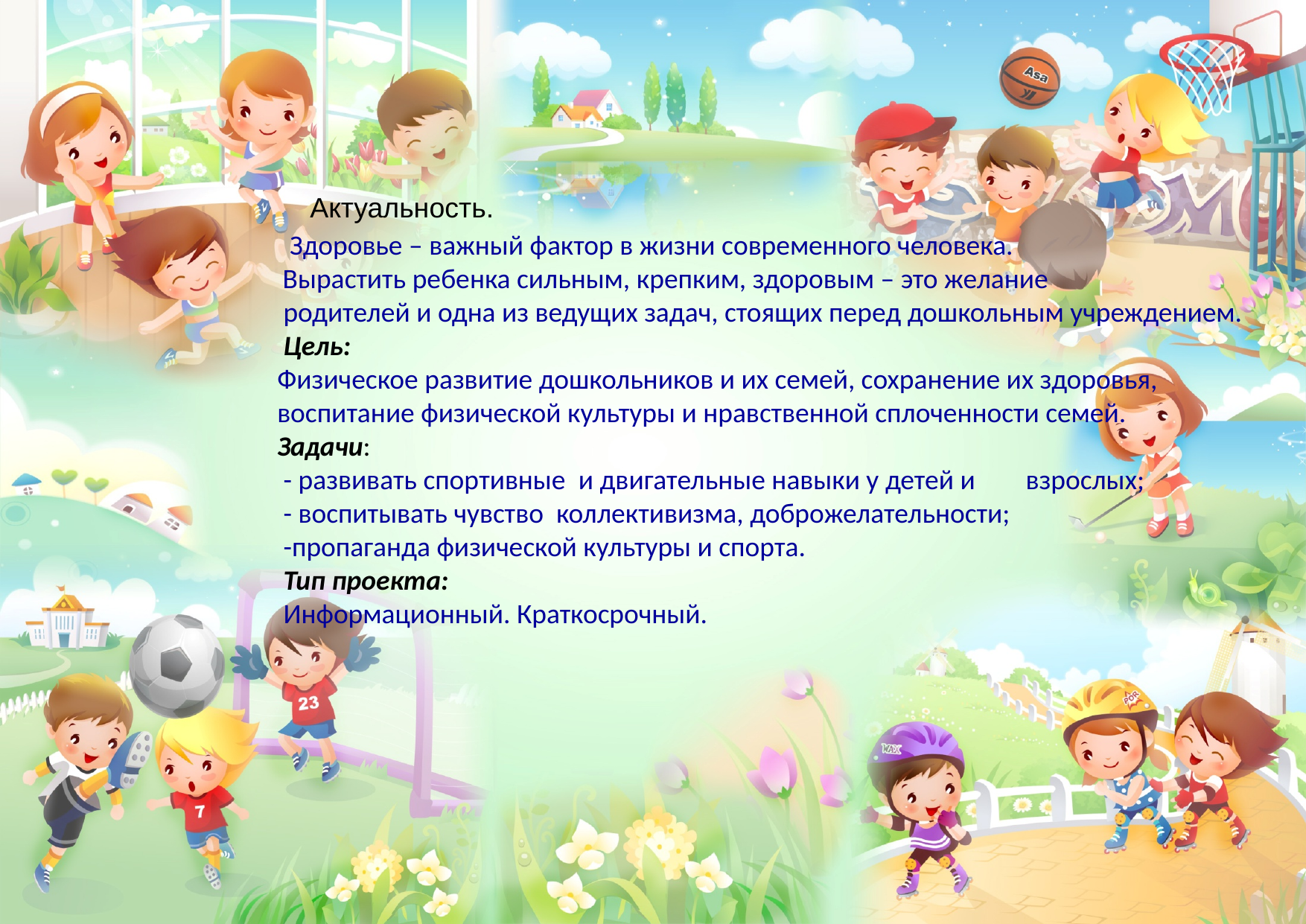

Актуальность.
                                           Здоровье – важный фактор в жизни современного человека.                                                                                        Вырастить ребенка сильным, крепким, здоровым – это желание
                                          родителей и одна из ведущих задач, стоящих перед дошкольным учреждением.
                                          Цель:
                                         Физическое развитие дошкольников и их семей, сохранение их здоровья,
                                         воспитание физической культуры и нравственной сплоченности семей.
                                         Задачи:
                                          - развивать спортивные  и двигательные навыки у детей и        взрослых;
                                          - воспитывать чувство  коллективизма, доброжелательности;
                                          -пропаганда физической культуры и спорта.
                                          Тип проекта:
                                          Информационный. Краткосрочный.